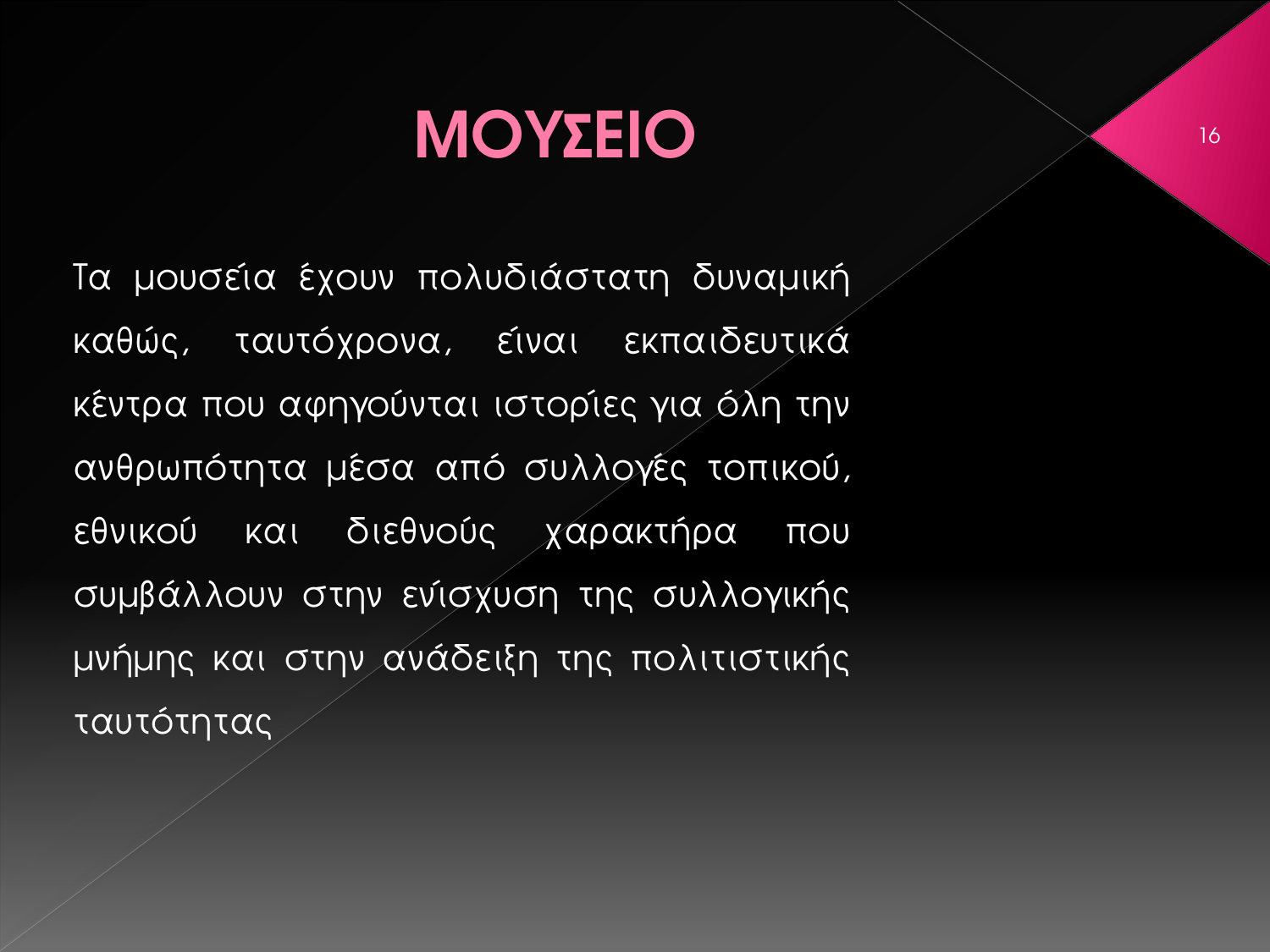

# ΜΟΥΣΕΙΟ
16
Τα μουσεία έχουν πολυδιάστατη δυναμική καθώς, ταυτόχρονα, είναι εκπαιδευτικά κέντρα που αφηγούνται ιστορίες για όλη την ανθρωπότητα μέσα από συλλογές τοπικού, εθνικού και διεθνούς χαρακτήρα που συμβάλλουν στην ενίσχυση της συλλογικής μνήμης και στην ανάδειξη της πολιτιστικής ταυτότητας